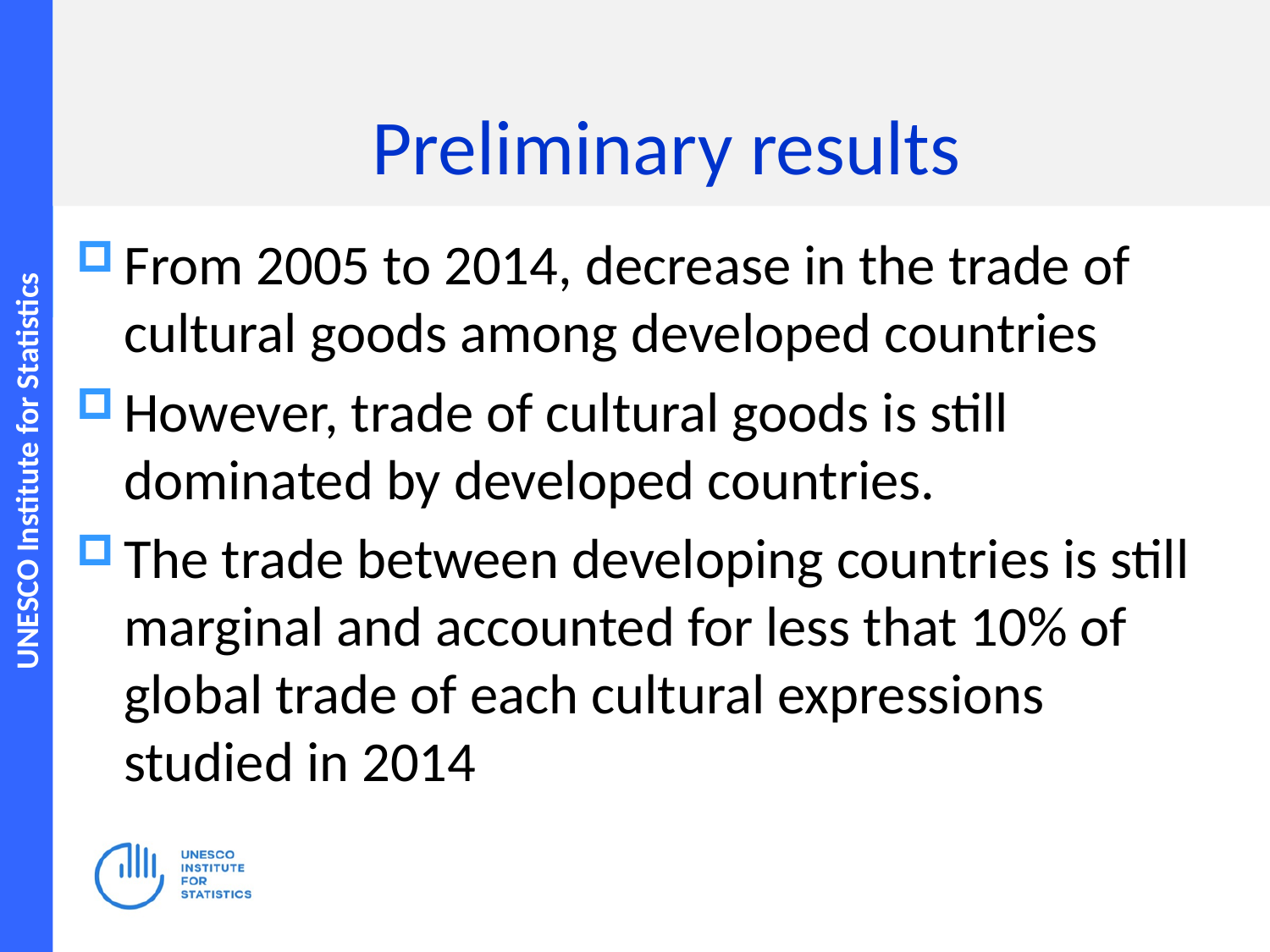

# Preliminary results
From 2005 to 2014, decrease in the trade of cultural goods among developed countries
However, trade of cultural goods is still dominated by developed countries.
The trade between developing countries is still marginal and accounted for less that 10% of global trade of each cultural expressions studied in 2014